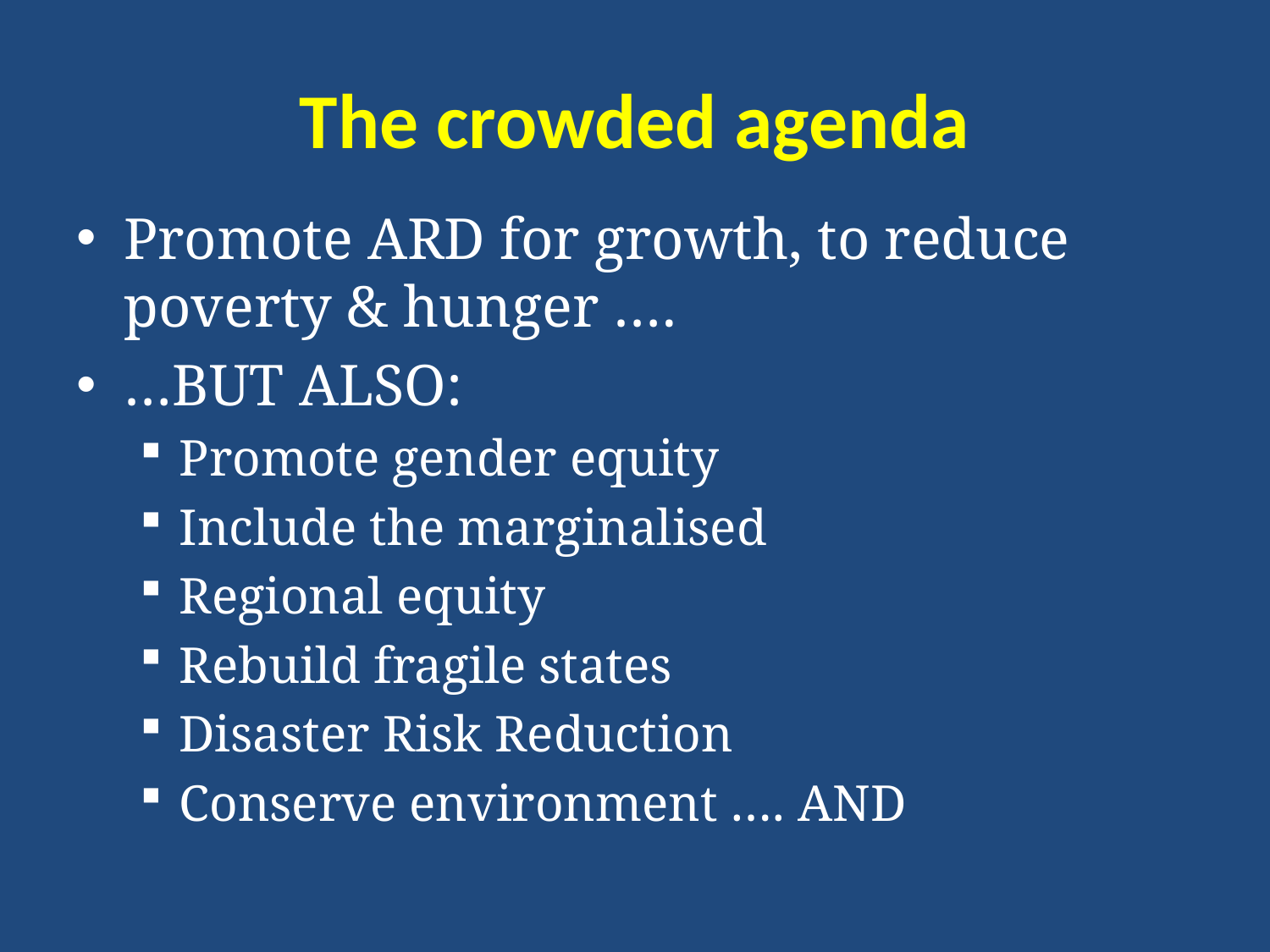

# The crowded agenda
Promote ARD for growth, to reduce poverty & hunger ….
…BUT ALSO:
Promote gender equity
Include the marginalised
Regional equity
Rebuild fragile states
Disaster Risk Reduction
Conserve environment …. AND